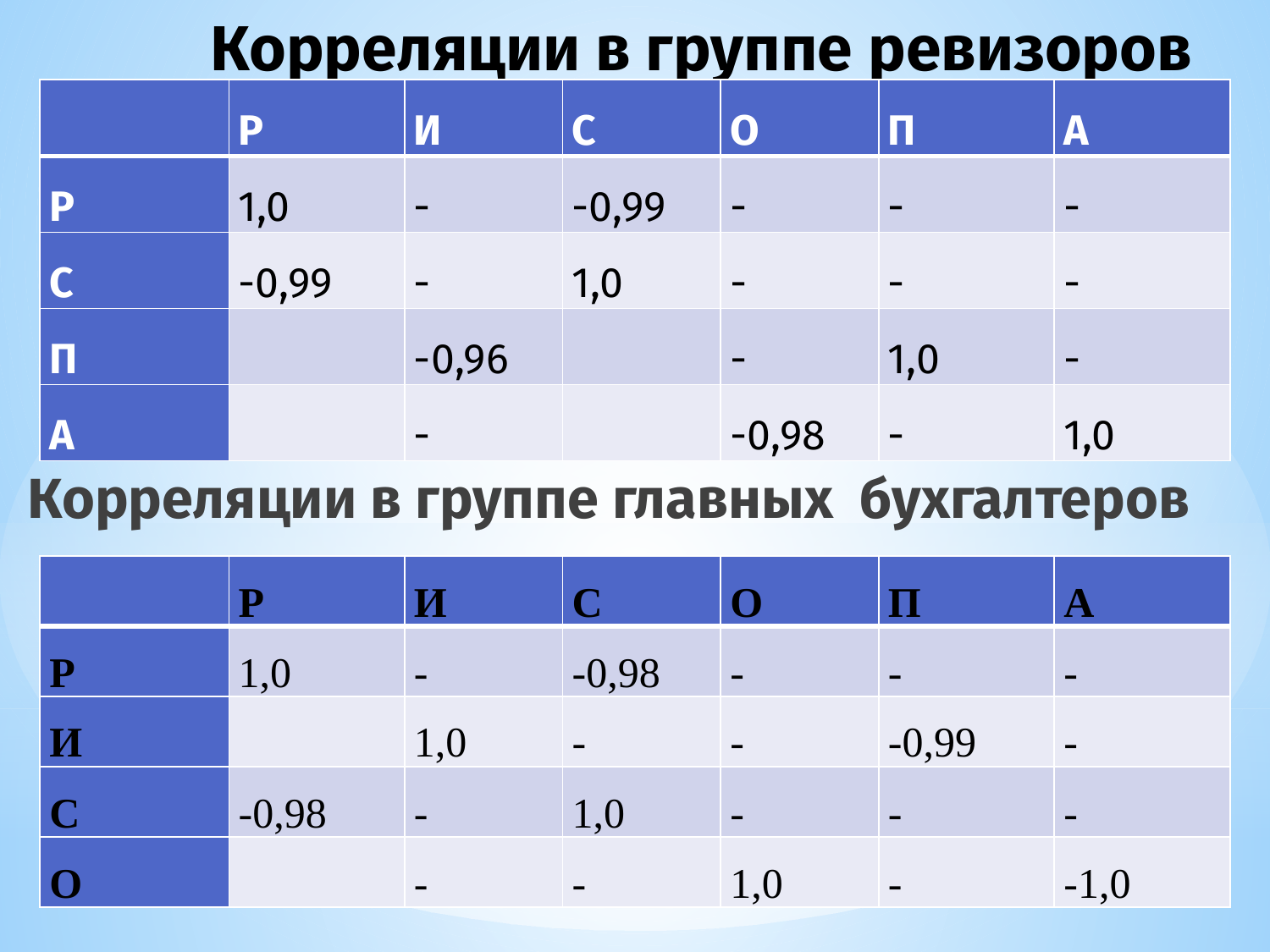

# Корреляции в группе ревизоров
|  | Р | И | С | О | П | А |
| --- | --- | --- | --- | --- | --- | --- |
| Р | 1,0 | - | -0,99 | - | - | - |
| С | -0,99 | - | 1,0 | - | - | - |
| П |  | -0,96 |  | - | 1,0 | - |
| А |  | - |  | -0,98 | - | 1,0 |

Корреляции в группе главных  бухгалтеров
|  | Р | И | С | О | П | А |
| --- | --- | --- | --- | --- | --- | --- |
| Р | 1,0 | - | -0,98 | - | - | - |
| И |  | 1,0 | - | - | -0,99 | - |
| С | -0,98 | - | 1,0 | - | - | - |
| О |  | - | - | 1,0 | - | -1,0 |